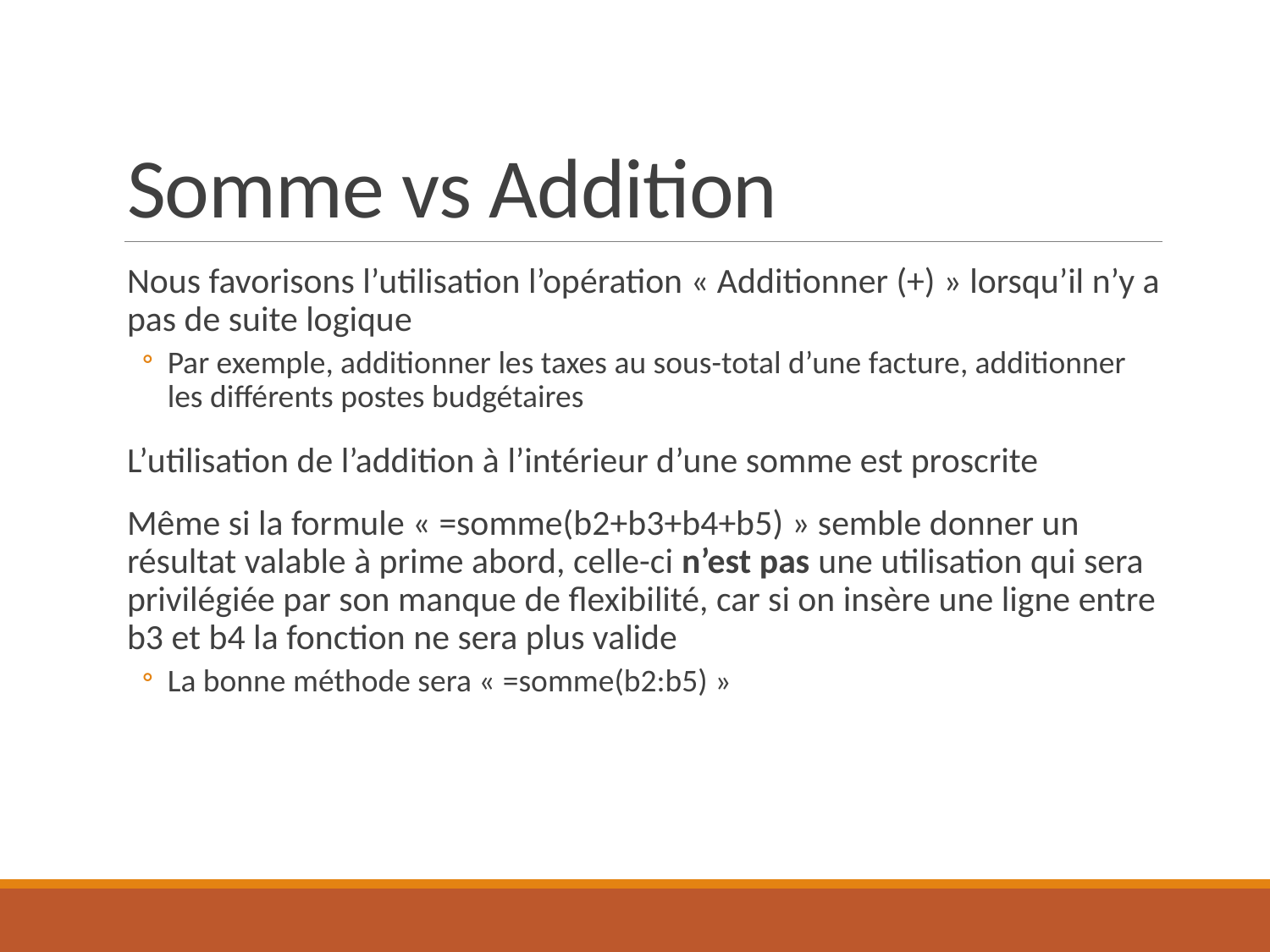

# Somme vs Addition
Nous favorisons l’utilisation l’opération « Additionner (+) » lorsqu’il n’y a pas de suite logique
Par exemple, additionner les taxes au sous-total d’une facture, additionner les différents postes budgétaires
L’utilisation de l’addition à l’intérieur d’une somme est proscrite
Même si la formule « =somme(b2+b3+b4+b5) » semble donner un résultat valable à prime abord, celle-ci n’est pas une utilisation qui sera privilégiée par son manque de flexibilité, car si on insère une ligne entre b3 et b4 la fonction ne sera plus valide
La bonne méthode sera « =somme(b2:b5) »